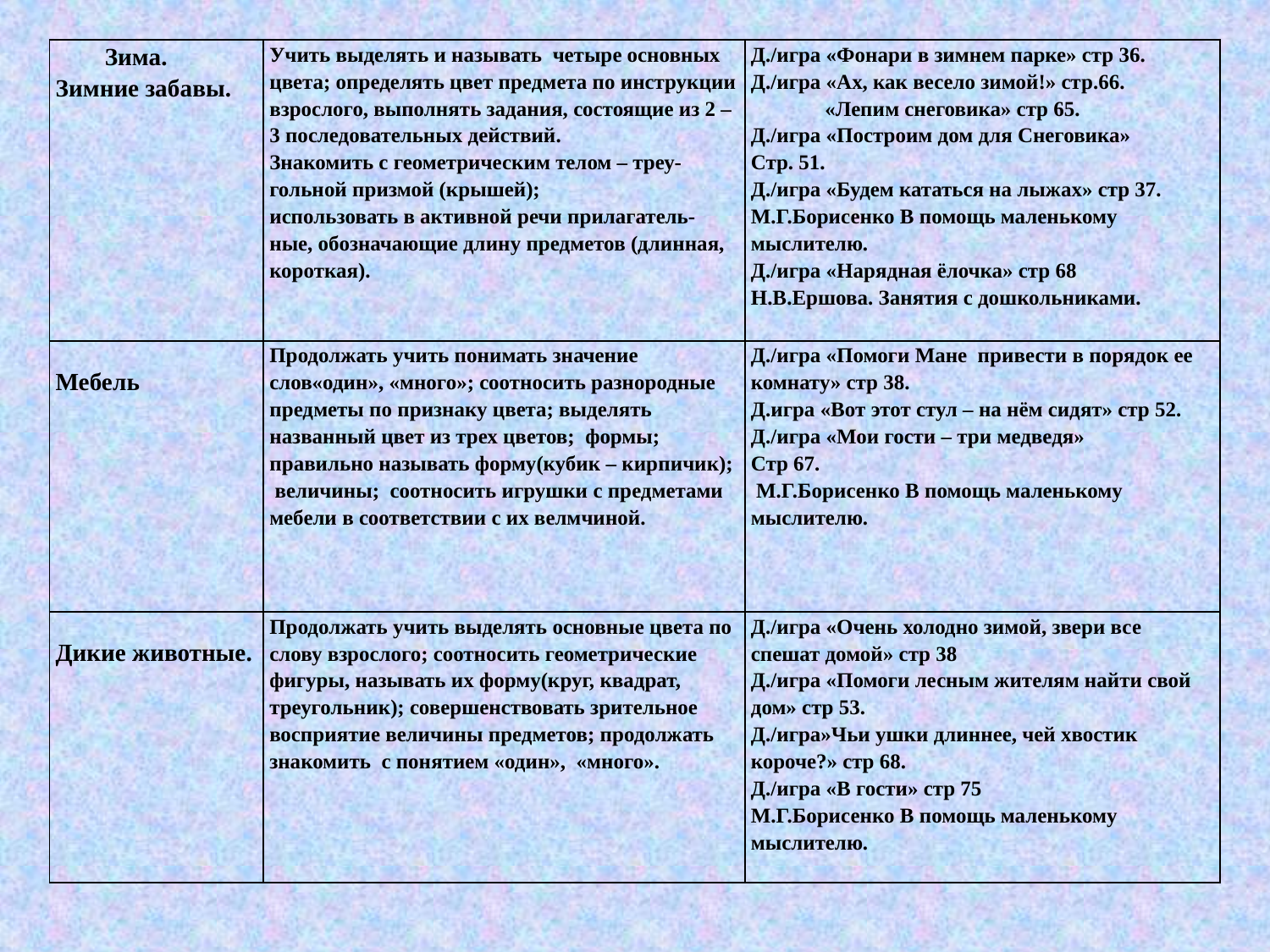

| Зима. Зимние забавы. | Учить выделять и называть четыре основных цвета; определять цвет предмета по инструкции взрослого, выполнять задания, состоящие из 2 – 3 последовательных действий. Знакомить с геометрическим телом – треу- гольной призмой (крышей); использовать в активной речи прилагатель- ные, обозначающие длину предметов (длинная, короткая). | Д./игра «Фонари в зимнем парке» стр 36. Д./игра «Ах, как весело зимой!» стр.66. «Лепим снеговика» стр 65. Д./игра «Построим дом для Снеговика» Стр. 51. Д./игра «Будем кататься на лыжах» стр 37. М.Г.Борисенко В помощь маленькому мыслителю. Д./игра «Нарядная ёлочка» стр 68 Н.В.Ершова. Занятия с дошкольниками. |
| --- | --- | --- |
| Мебель | Продолжать учить понимать значение слов«один», «много»; соотносить разнородные предметы по признаку цвета; выделять названный цвет из трех цветов; формы; правильно называть форму(кубик – кирпичик); величины; соотносить игрушки с предметами мебели в соответствии с их велмчиной. | Д./игра «Помоги Мане привести в порядок ее комнату» стр 38. Д.игра «Вот этот стул – на нём сидят» стр 52. Д./игра «Мои гости – три медведя» Стр 67. М.Г.Борисенко В помощь маленькому мыслителю. |
| Дикие животные. | Продолжать учить выделять основные цвета по слову взрослого; соотносить геометрические фигуры, называть их форму(круг, квадрат, треугольник); совершенствовать зрительное восприятие величины предметов; продолжать знакомить с понятием «один», «много». | Д./игра «Очень холодно зимой, звери все спешат домой» стр 38 Д./игра «Помоги лесным жителям найти свой дом» стр 53. Д./игра»Чьи ушки длиннее, чей хвостик короче?» стр 68. Д./игра «В гости» стр 75 М.Г.Борисенко В помощь маленькому мыслителю. |